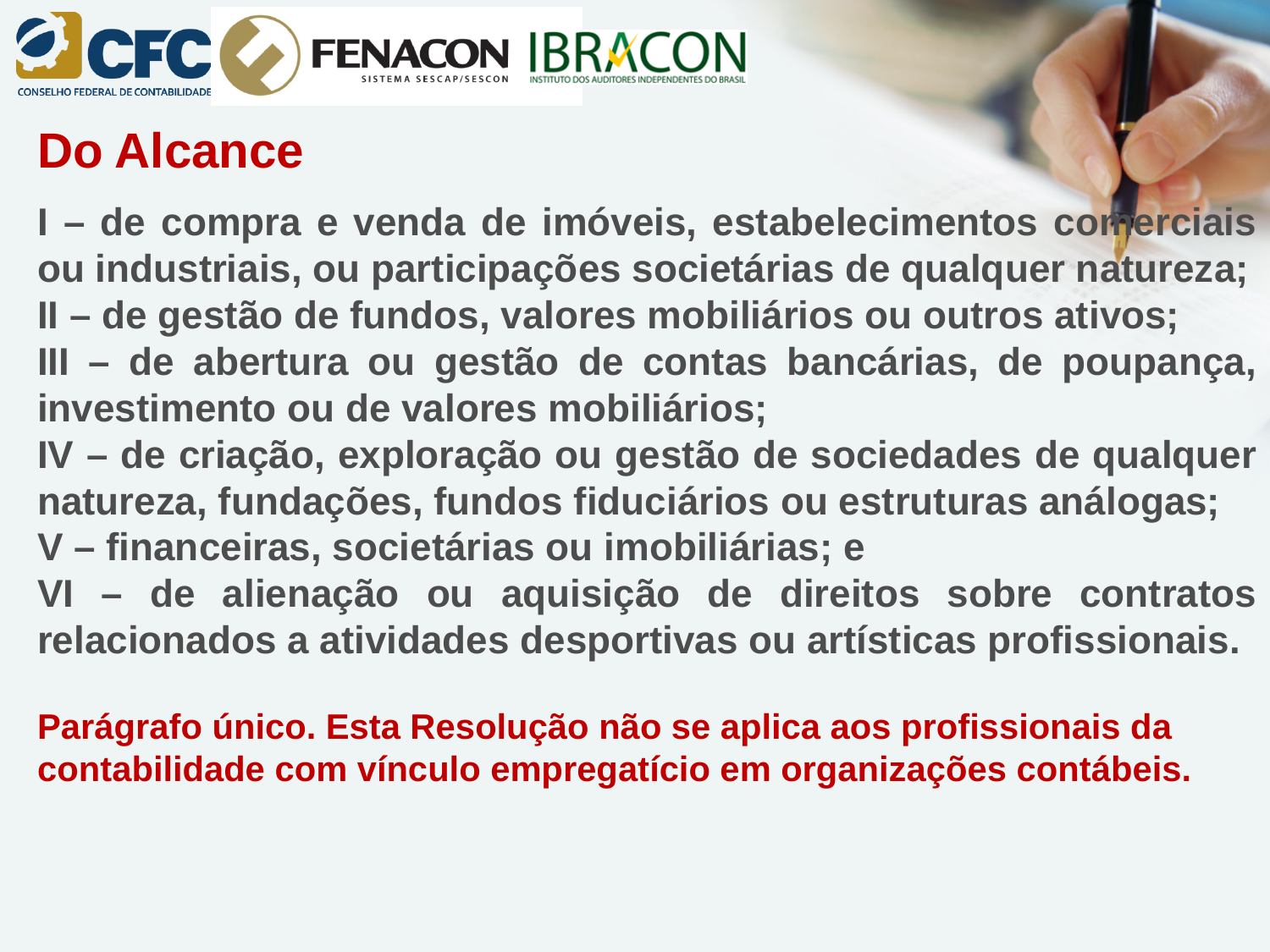

# Do Alcance
I – de compra e venda de imóveis, estabelecimentos comerciais ou industriais, ou participações societárias de qualquer natureza;
II – de gestão de fundos, valores mobiliários ou outros ativos;
III – de abertura ou gestão de contas bancárias, de poupança, investimento ou de valores mobiliários;
IV – de criação, exploração ou gestão de sociedades de qualquer natureza, fundações, fundos fiduciários ou estruturas análogas;
V – financeiras, societárias ou imobiliárias; e
VI – de alienação ou aquisição de direitos sobre contratos relacionados a atividades desportivas ou artísticas profissionais.

Parágrafo único. Esta Resolução não se aplica aos profissionais da contabilidade com vínculo empregatício em organizações contábeis.